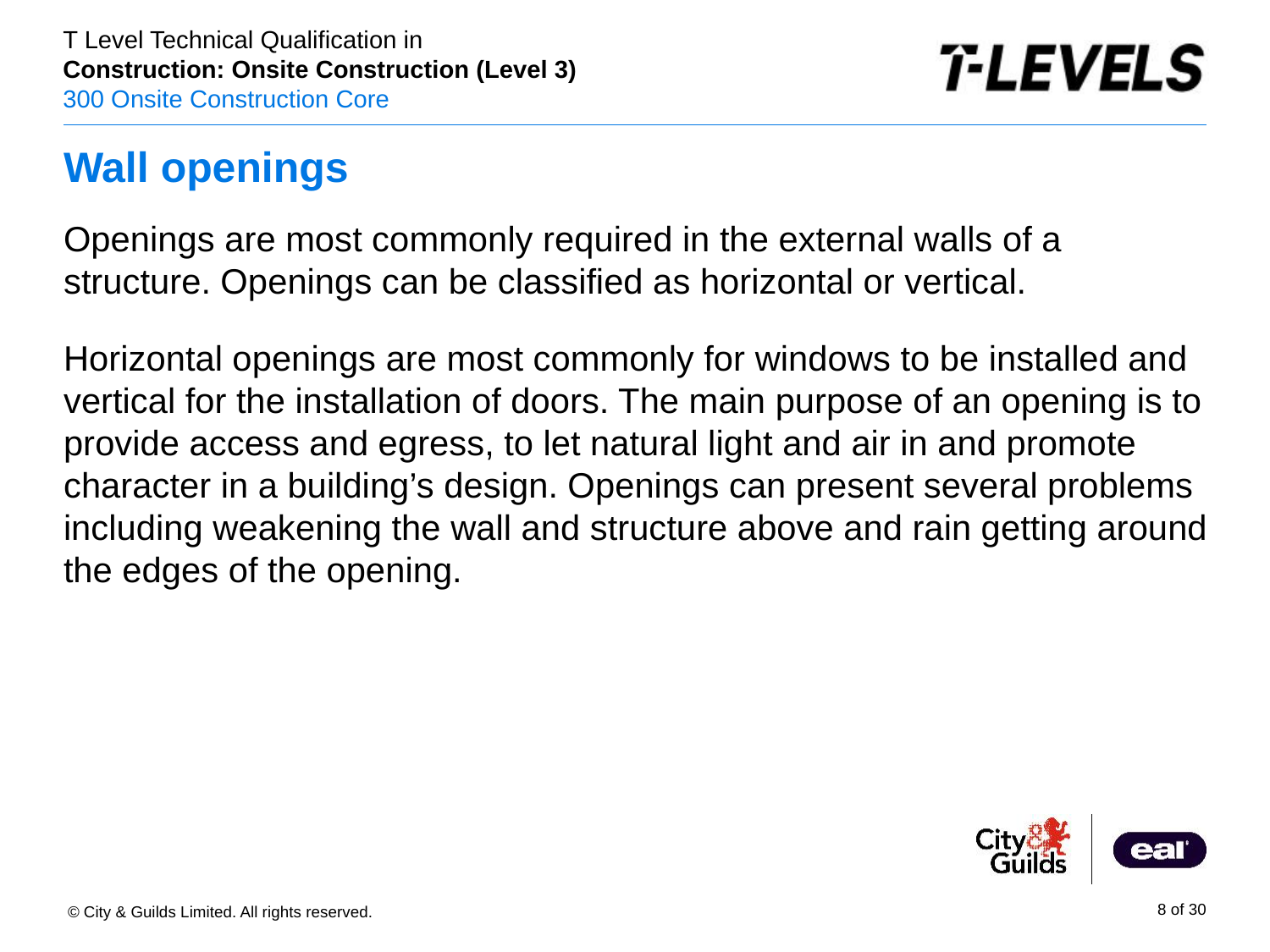

# Wall openings
Openings are most commonly required in the external walls of a structure. Openings can be classified as horizontal or vertical.
Horizontal openings are most commonly for windows to be installed and vertical for the installation of doors. The main purpose of an opening is to provide access and egress, to let natural light and air in and promote character in a building’s design. Openings can present several problems including weakening the wall and structure above and rain getting around the edges of the opening.